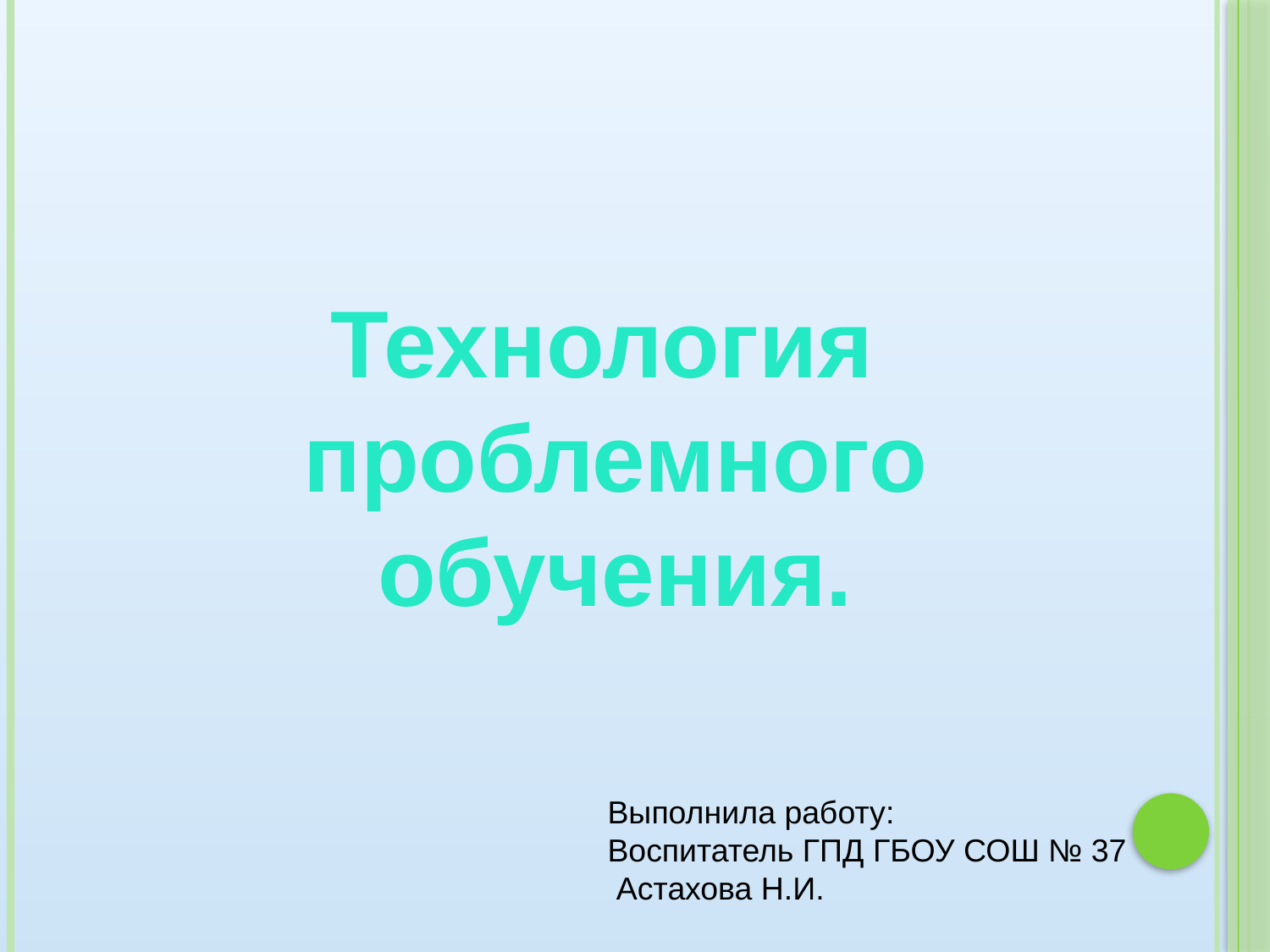

Технология
проблемного
обучения.
Выполнила работу:
Воспитатель ГПД ГБОУ СОШ № 37  Астахова Н.И.